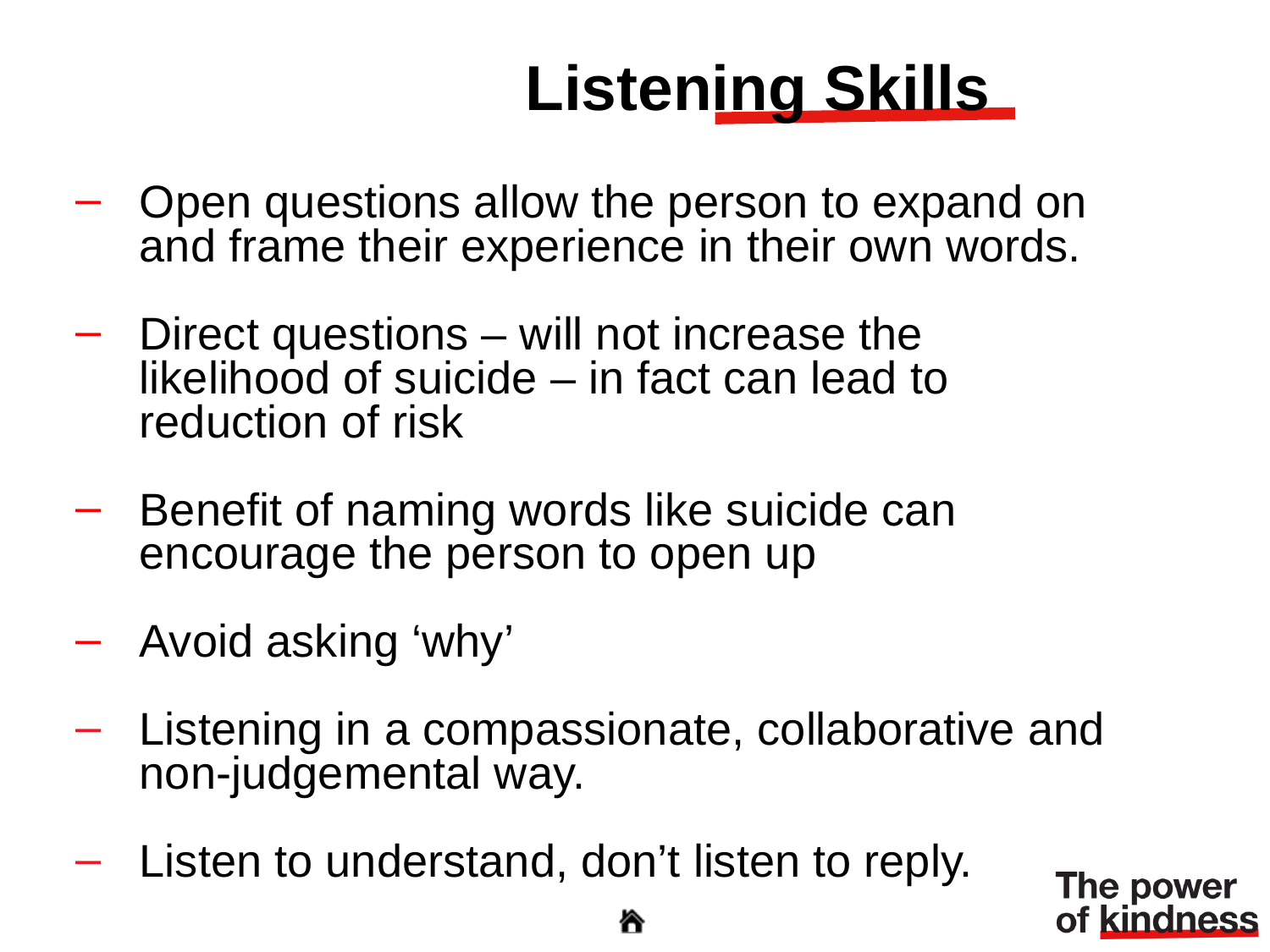

Listening Skills

Open questions allow the person to expand on and frame their experience in their own words.

Direct questions – will not increase the likelihood of suicide – in fact can lead to reduction of risk

Benefit of naming words like suicide can encourage the person to open up

Avoid asking ‘why’

Listening in a compassionate, collaborative and non-judgemental way.

Listen to understand, don’t listen to reply.